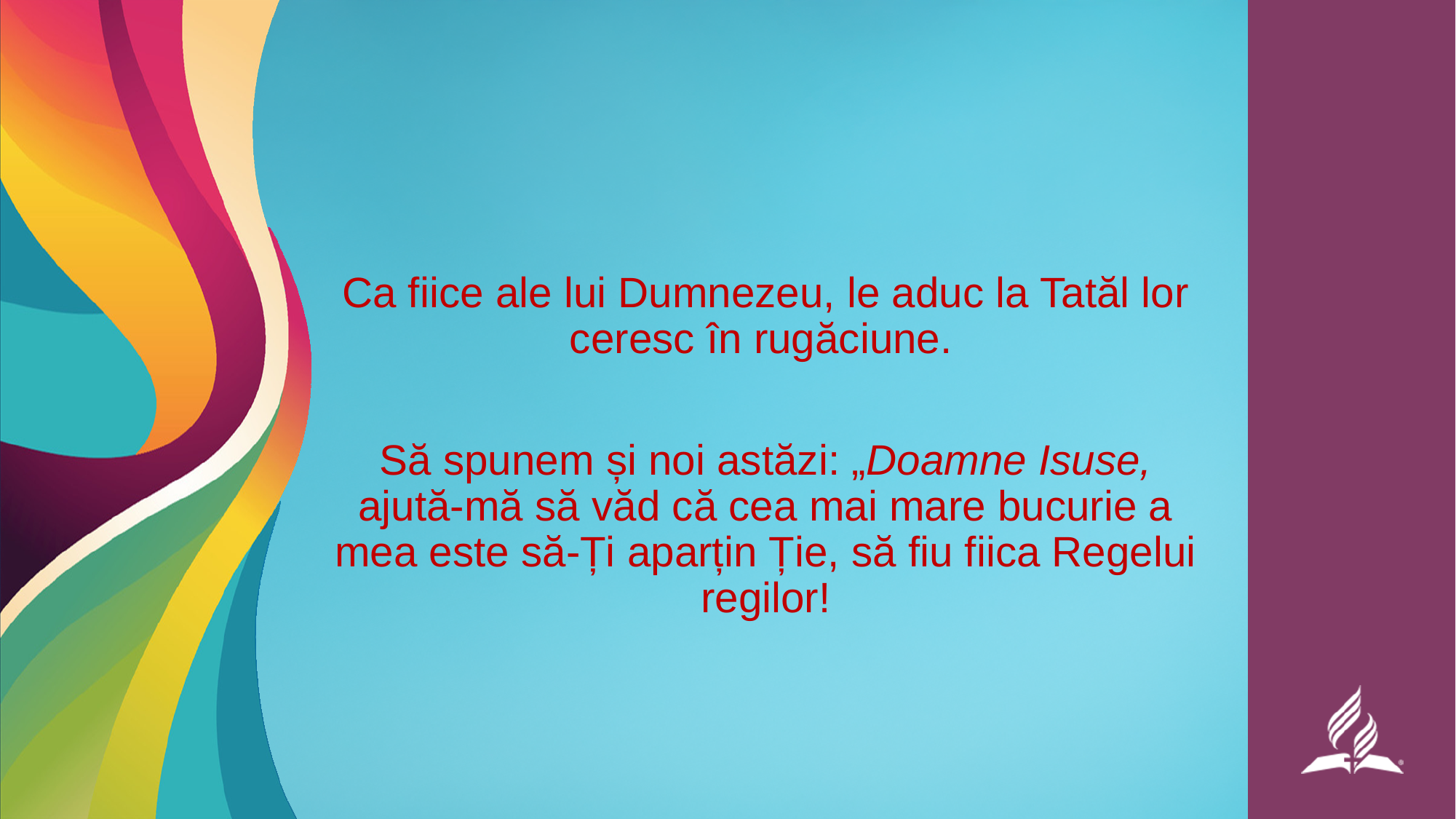

Ca fiice ale lui Dumnezeu, le aduc la Tatăl lor ceresc în rugăciune.

Să spunem și noi astăzi: „Doamne Isuse, ajută-mă să văd că cea mai mare bucurie a mea este să-Ți aparțin Ție, să fiu fiica Regelui regilor!